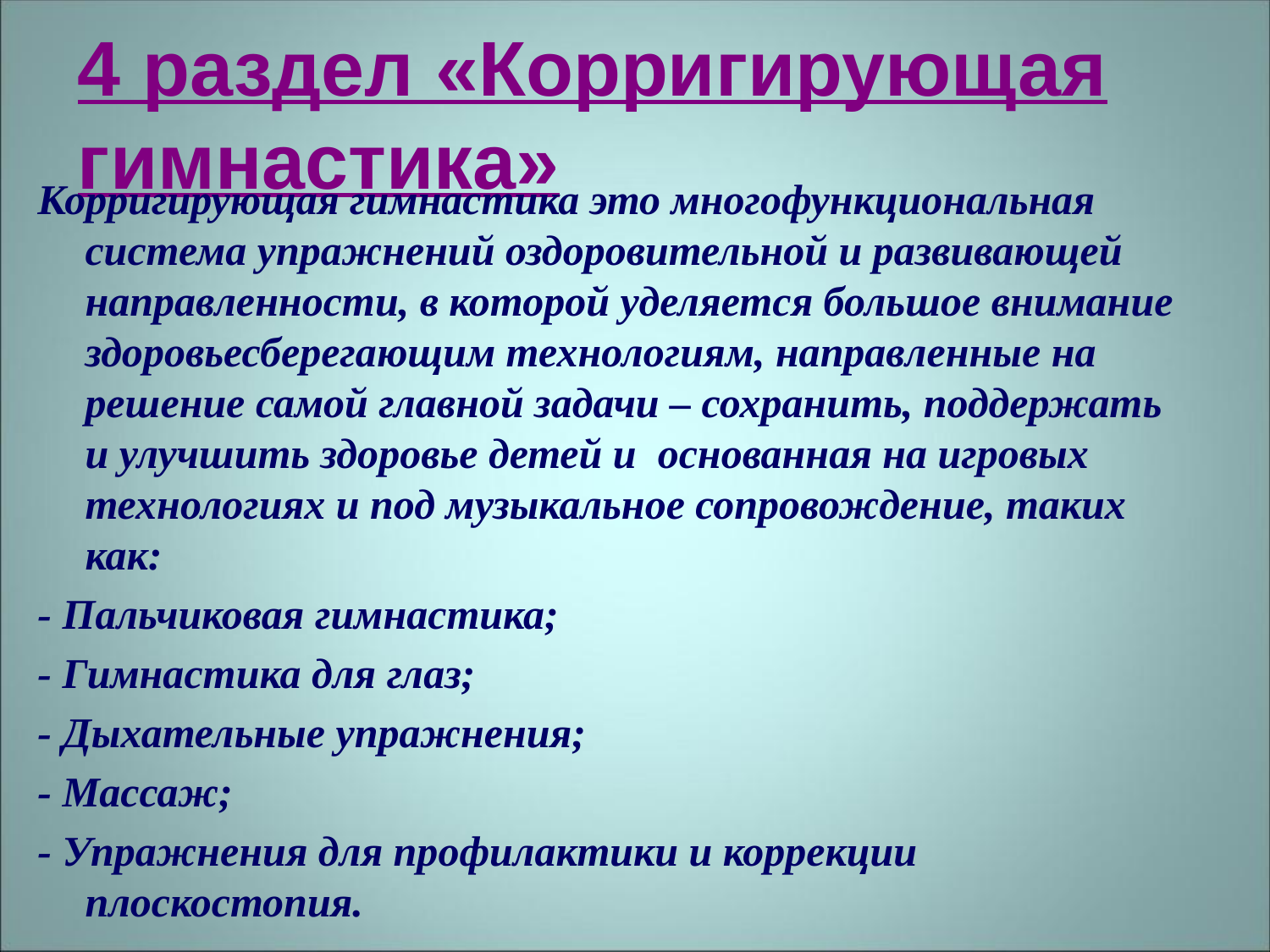

# 4 раздел «Корригирующая гимнастика»
Корригирующая гимнастика это многофункциональная система упражнений оздоровительной и развивающей направленности, в которой уделяется большое внимание здоровьесберегающим технологиям, направленные на решение самой главной задачи – сохранить, поддержать и улучшить здоровье детей и  основанная на игровых технологиях и под музыкальное сопровождение, таких как:
- Пальчиковая гимнастика;
- Гимнастика для глаз;
- Дыхательные упражнения;
- Массаж;
- Упражнения для профилактики и коррекции плоскостопия.